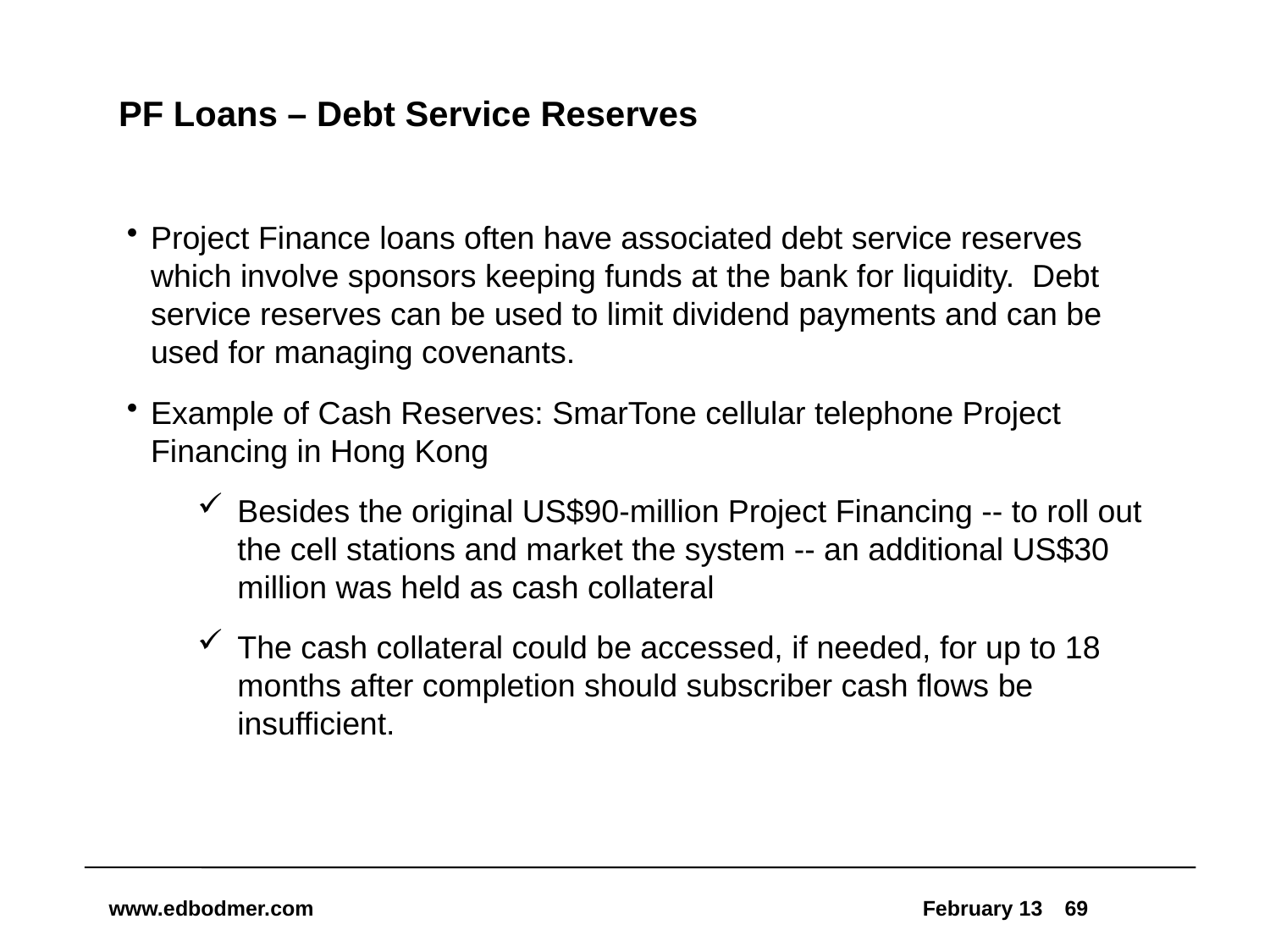

# PF Loans – Debt Service Reserves
Project Finance loans often have associated debt service reserves which involve sponsors keeping funds at the bank for liquidity.  Debt service reserves can be used to limit dividend payments and can be used for managing covenants.
Example of Cash Reserves: SmarTone cellular telephone Project Financing in Hong Kong
Besides the original US$90-million Project Financing -- to roll out the cell stations and market the system -- an additional US$30 million was held as cash collateral
The cash collateral could be accessed, if needed, for up to 18 months after completion should subscriber cash flows be insufficient.